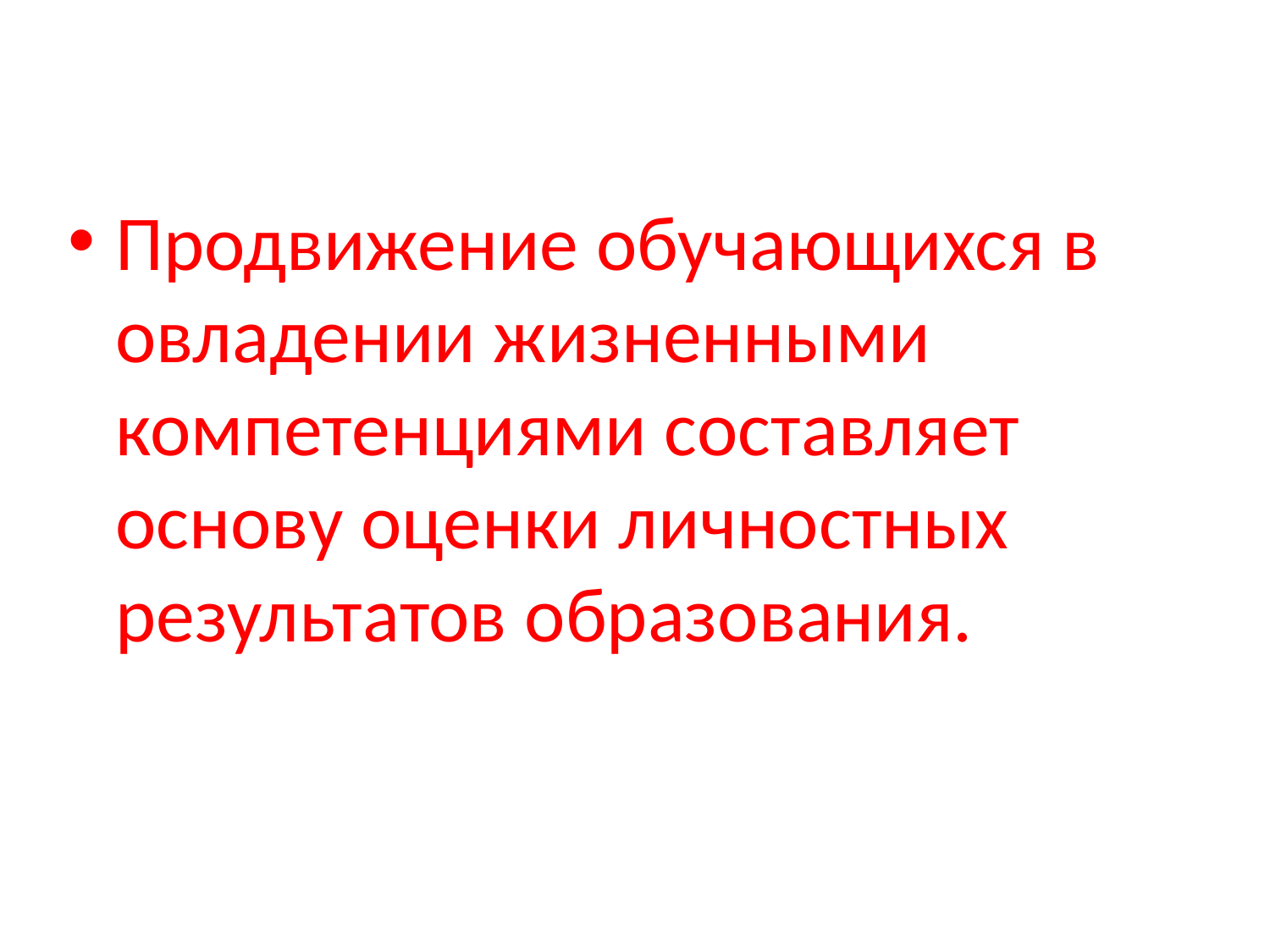

Продвижение обучающихся в овладении жизненными компетенциями составляет основу оценки личностных результатов образования.